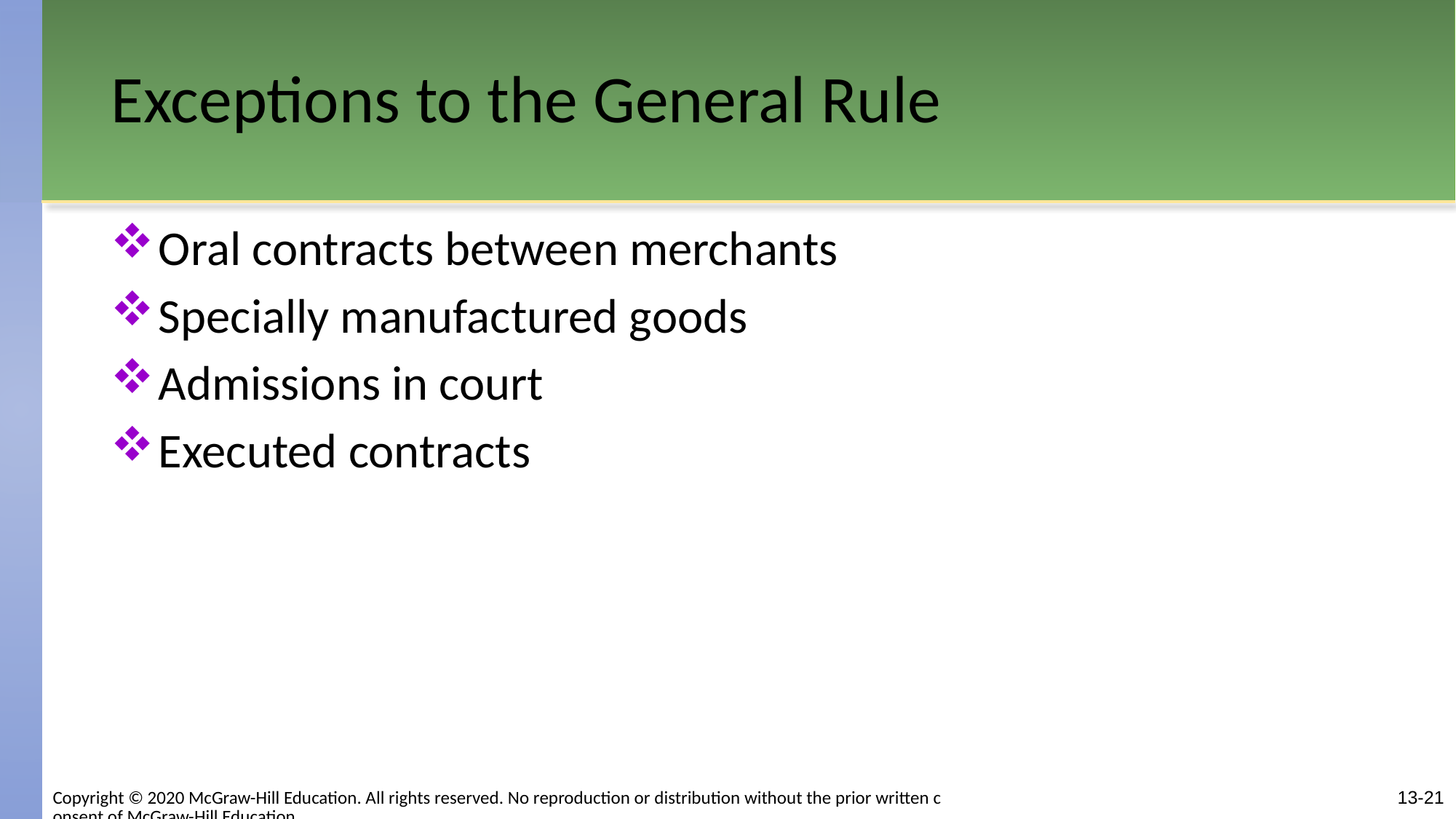

# Exceptions to the General Rule
Oral contracts between merchants
Specially manufactured goods
Admissions in court
Executed contracts

13-21
Copyright © 2020 McGraw-Hill Education. All rights reserved. No reproduction or distribution without the prior written consent of McGraw-Hill Education.